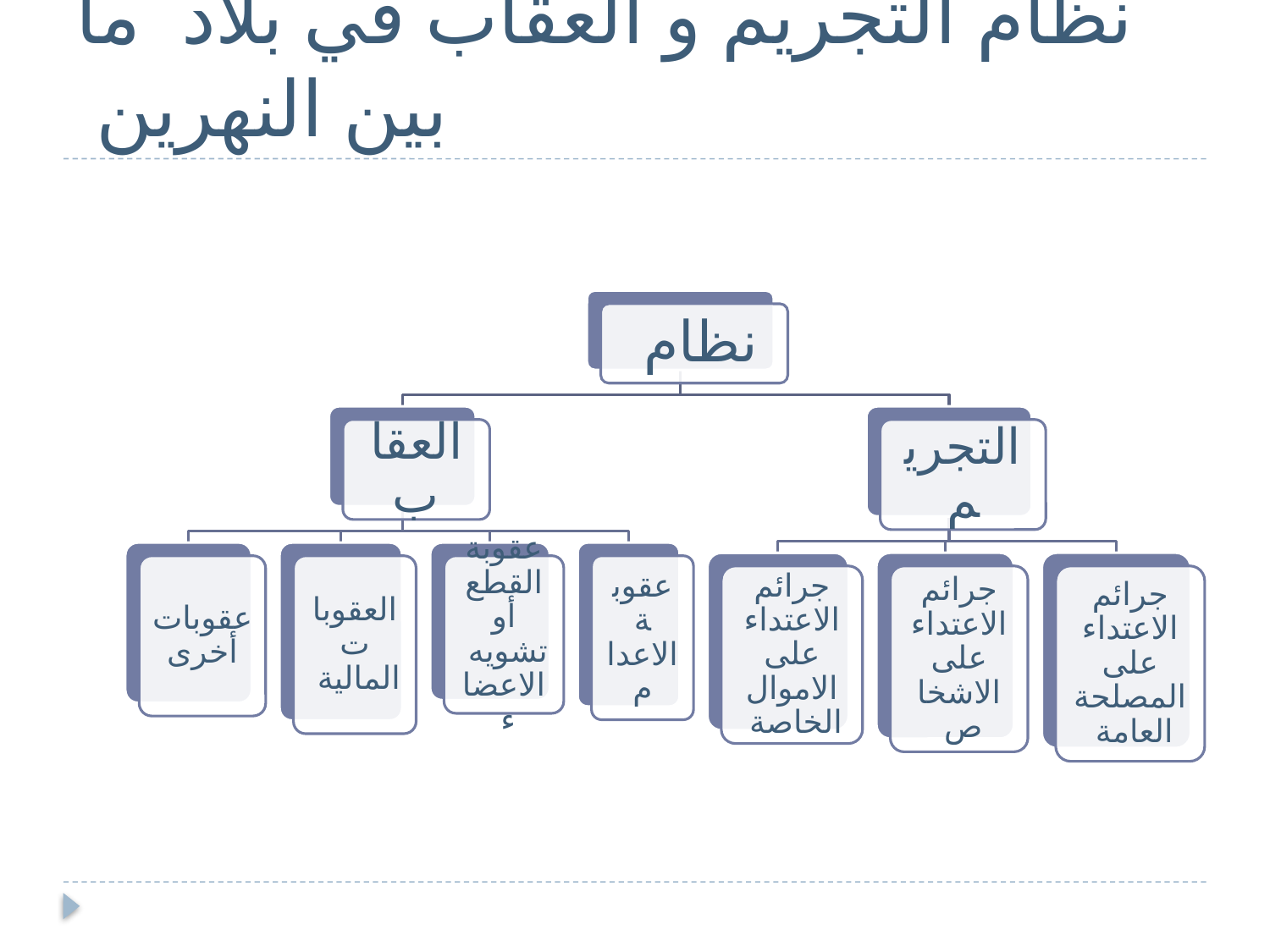

# نظام التجريم و العقاب في بلاد  ما بين النهرين

نظام
العقاب
عقوبات أخرى
العقوبات المالية
عقوبة القطع أو تشويه  الاعضاء
عقوبة الاعدام
التجريم
جرائم الاعتداء على الاموال الخاصة
جرائم الاعتداء على الاشخاص
جرائم الاعتداء على المصلحة العامة